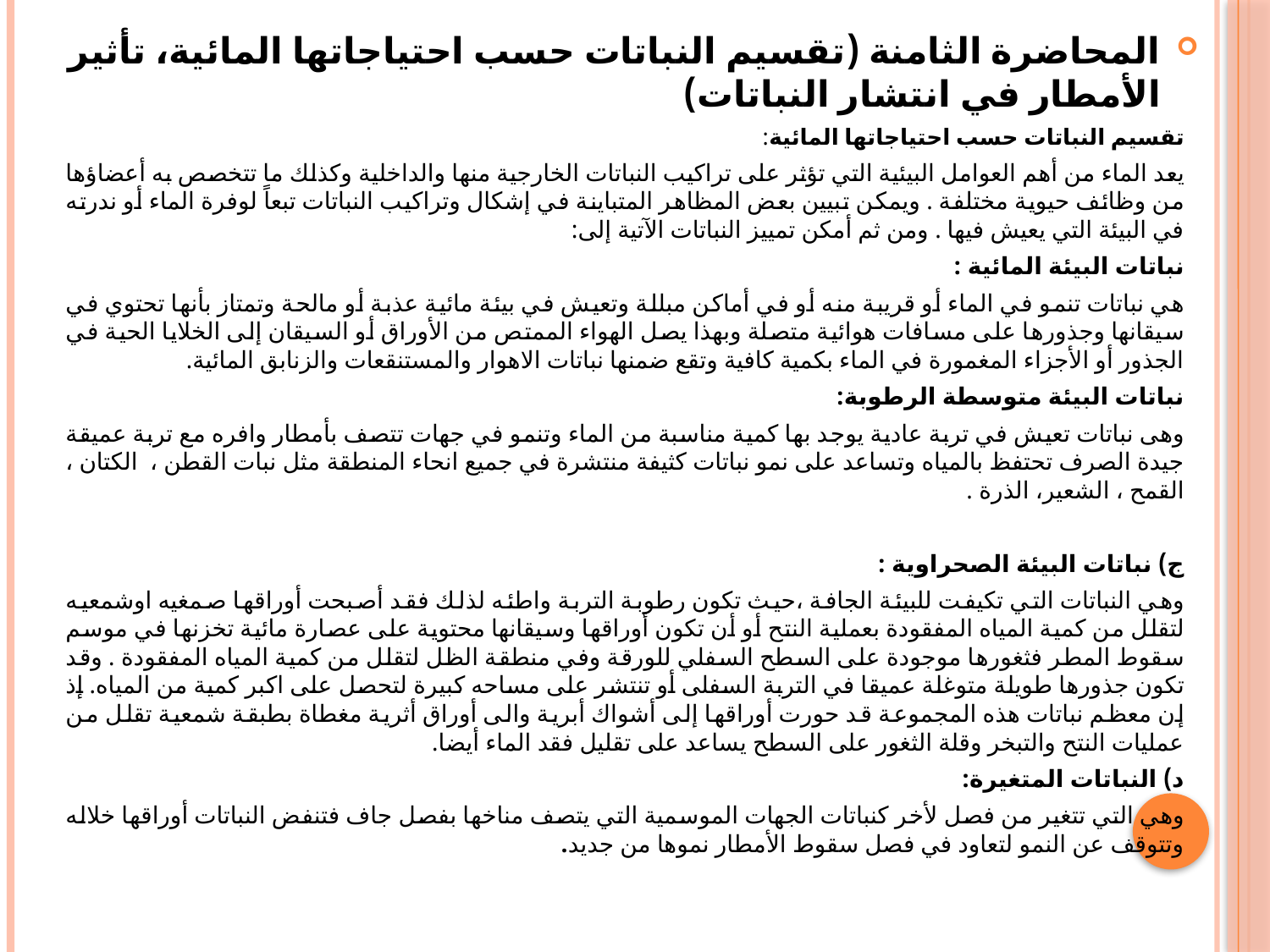

المحاضرة الثامنة (تقسيم النباتات حسب احتياجاتها المائية، تأثير الأمطار في انتشار النباتات)
تقسيم النباتات حسب احتياجاتها المائية:
يعد الماء من أهم العوامل البيئية التي تؤثر على تراكيب النباتات الخارجية منها والداخلية وكذلك ما تتخصص به أعضاؤها من وظائف حيوية مختلفة . ويمكن تبيين بعض المظاهر المتباينة في إشكال وتراكيب النباتات تبعاً لوفرة الماء أو ندرته في البيئة التي يعيش فيها . ومن ثم أمكن تمييز النباتات الآتية إلى:
نباتات البيئة المائية :
هي نباتات تنمو في الماء أو قريبة منه أو في أماكن مبللة وتعيش في بيئة مائية عذبة أو مالحة وتمتاز بأنها تحتوي في سيقانها وجذورها على مسافات هوائية متصلة وبهذا يصل الهواء الممتص من الأوراق أو السيقان إلى الخلايا الحية في الجذور أو الأجزاء المغمورة في الماء بكمية كافية وتقع ضمنها نباتات الاهوار والمستنقعات والزنابق المائية.
نباتات البيئة متوسطة الرطوبة:
وهى نباتات تعيش في تربة عادية يوجد بها كمية مناسبة من الماء وتنمو في جهات تتصف بأمطار وافره مع تربة عميقة جيدة الصرف تحتفظ بالمياه وتساعد على نمو نباتات كثيفة منتشرة في جميع انحاء المنطقة مثل نبات القطن ،  الكتان ، القمح ، الشعير، الذرة .

ج) نباتات البيئة الصحراوية :
وهي النباتات التي تكيفت للبيئة الجافة ،حيث تكون رطوبة التربة واطئه لذلك فقد أصبحت أوراقها صمغيه اوشمعيه لتقلل من كمية المياه المفقودة بعملية النتح أو أن تكون أوراقها وسيقانها محتوية على عصارة مائية تخزنها في موسم سقوط المطر فثغورها موجودة على السطح السفلي للورقة وفي منطقة الظل لتقلل من كمية المياه المفقودة . وقد تكون جذورها طويلة متوغلة عميقا في التربة السفلى أو تنتشر على مساحه كبيرة لتحصل على اكبر كمية من المياه. إذ إن معظم نباتات هذه المجموعة قد حورت أوراقها إلى أشواك أبرية والى أوراق أثرية مغطاة بطبقة شمعية تقلل من عمليات النتح والتبخر وقلة الثغور على السطح يساعد على تقليل فقد الماء أيضا.
د) النباتات المتغيرة:
وهي التي تتغير من فصل لأخر كنباتات الجهات الموسمية التي يتصف مناخها بفصل جاف فتنفض النباتات أوراقها خلاله وتتوقف عن النمو لتعاود في فصل سقوط الأمطار نموها من جديد.

#